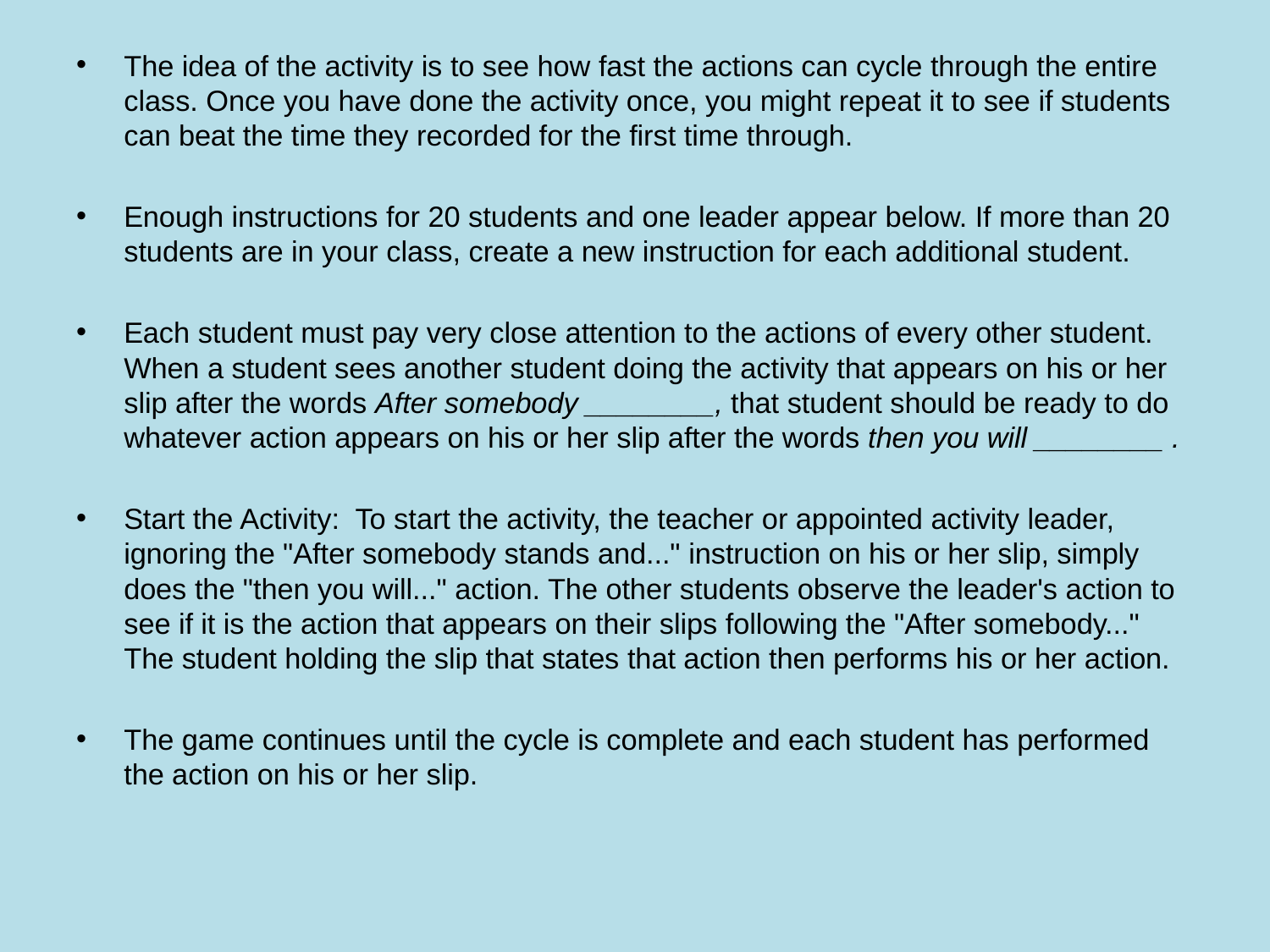

The idea of the activity is to see how fast the actions can cycle through the entire class. Once you have done the activity once, you might repeat it to see if students can beat the time they recorded for the first time through.

Enough instructions for 20 students and one leader appear below. If more than 20 students are in your class, create a new instruction for each additional student.

Each student must pay very close attention to the actions of every other student. When a student sees another student doing the activity that appears on his or her slip after the words After somebody ________, that student should be ready to do whatever action appears on his or her slip after the words then you will ________ .

Start the Activity:  To start the activity, the teacher or appointed activity leader, ignoring the "After somebody stands and..." instruction on his or her slip, simply does the "then you will..." action. The other students observe the leader's action to see if it is the action that appears on their slips following the "After somebody..." The student holding the slip that states that action then performs his or her action.

The game continues until the cycle is complete and each student has performed the action on his or her slip.